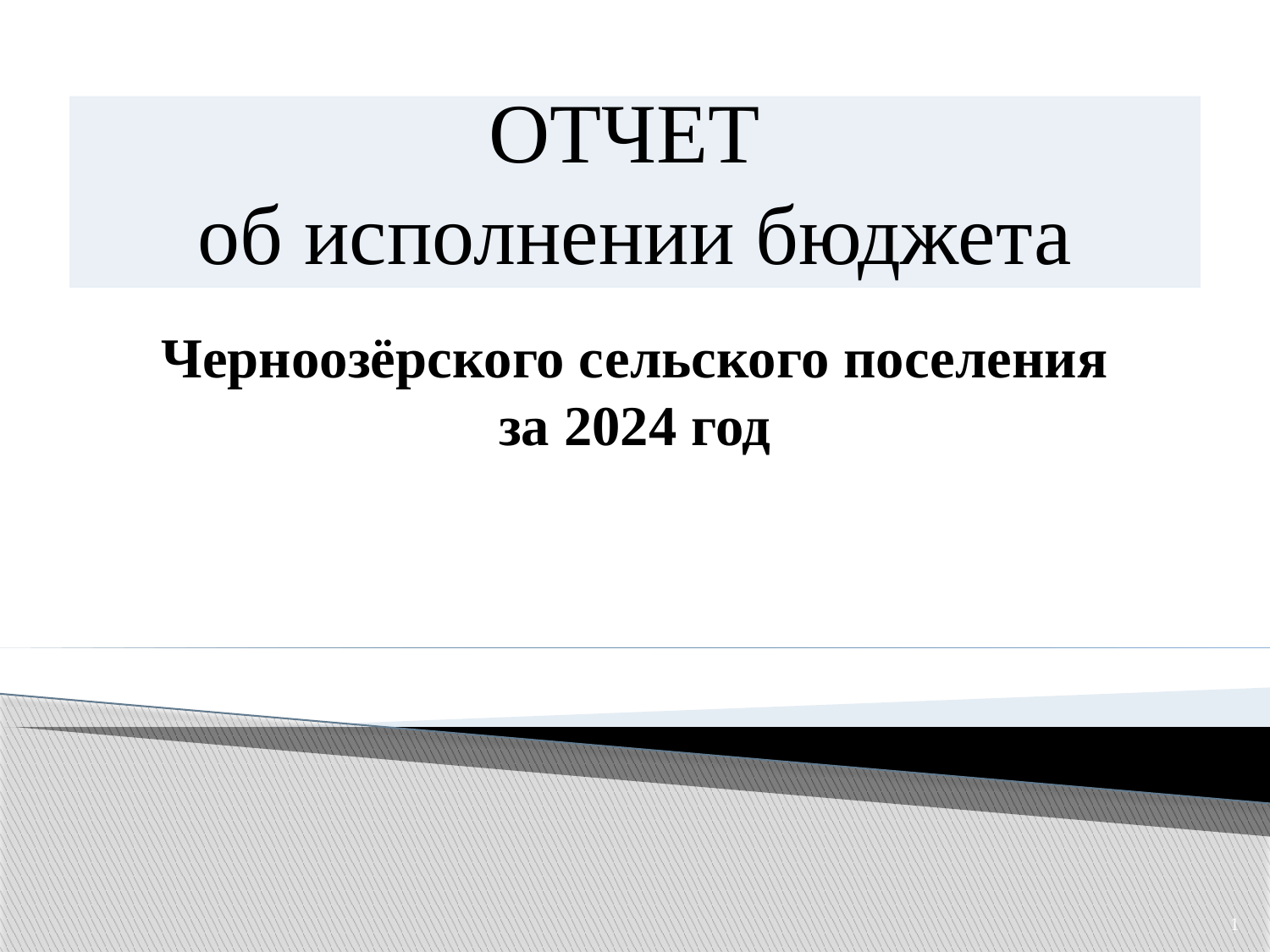

# ОТЧЕТ об исполнении бюджета
Черноозёрского сельского поселения
за 2024 год

1